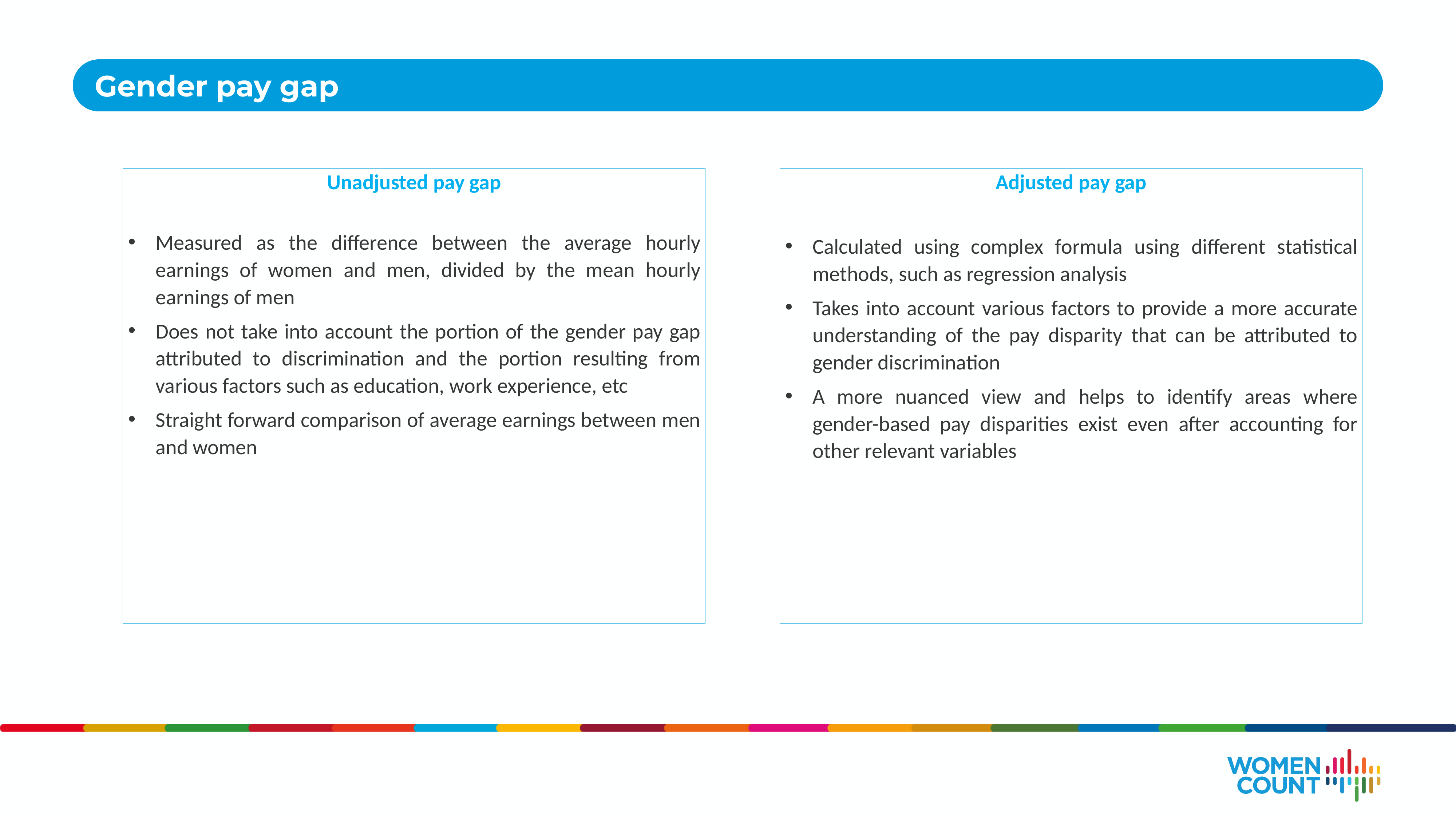

Gender pay gap
Unadjusted pay gap

Measured as the difference between the average hourly earnings of women and men, divided by the mean hourly earnings of men
Does not take into account the portion of the gender pay gap attributed to discrimination and the portion resulting from various factors such as education, work experience, etc
Straight forward comparison of average earnings between men and women

Adjusted pay gap

Calculated using complex formula using different statistical methods, such as regression analysis
Takes into account various factors to provide a more accurate understanding of the pay disparity that can be attributed to gender discrimination
A more nuanced view and helps to identify areas where gender-based pay disparities exist even after accounting for other relevant variables